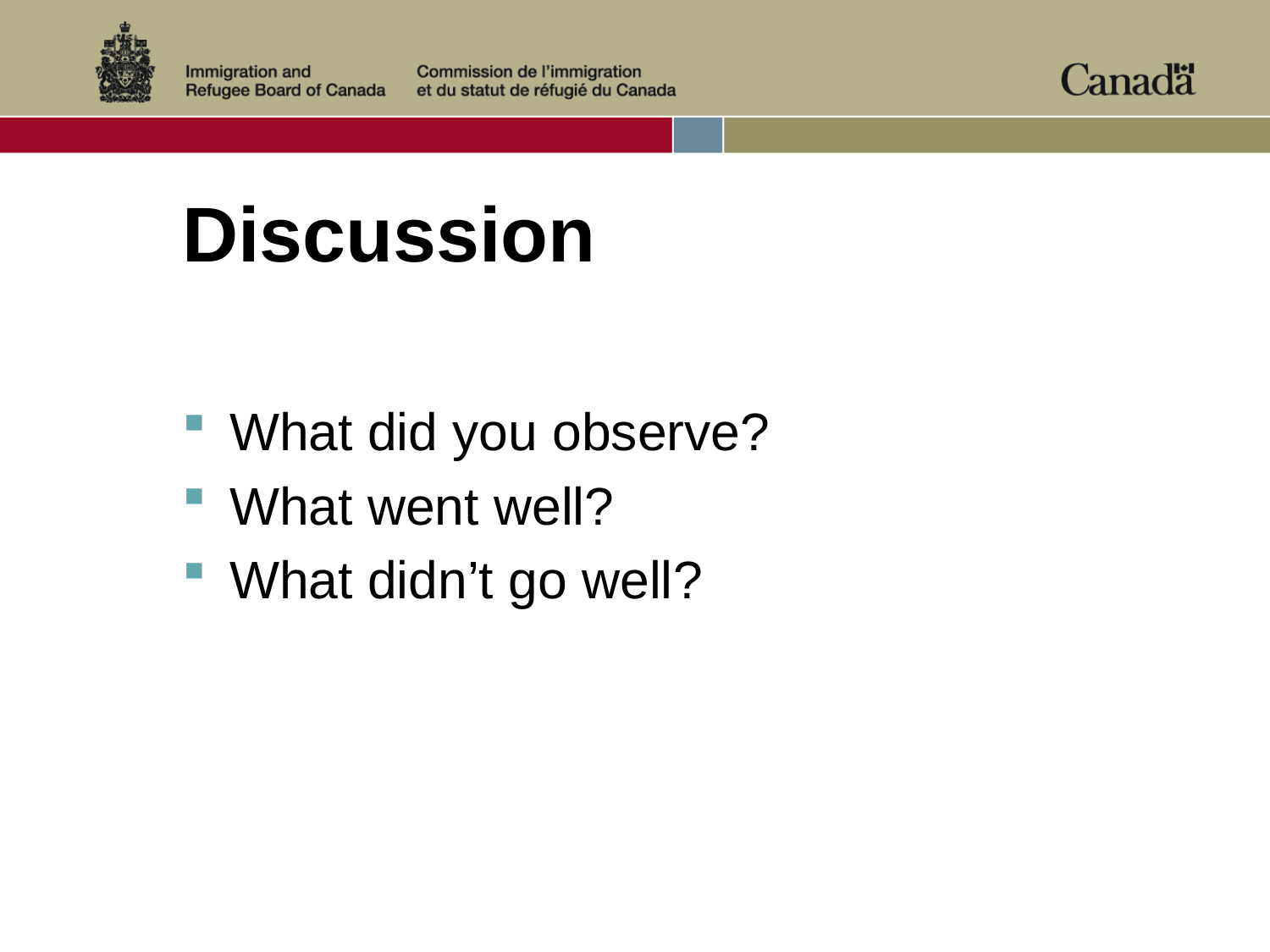

# Discussion
What did you observe?
What went well?
What didn’t go well?